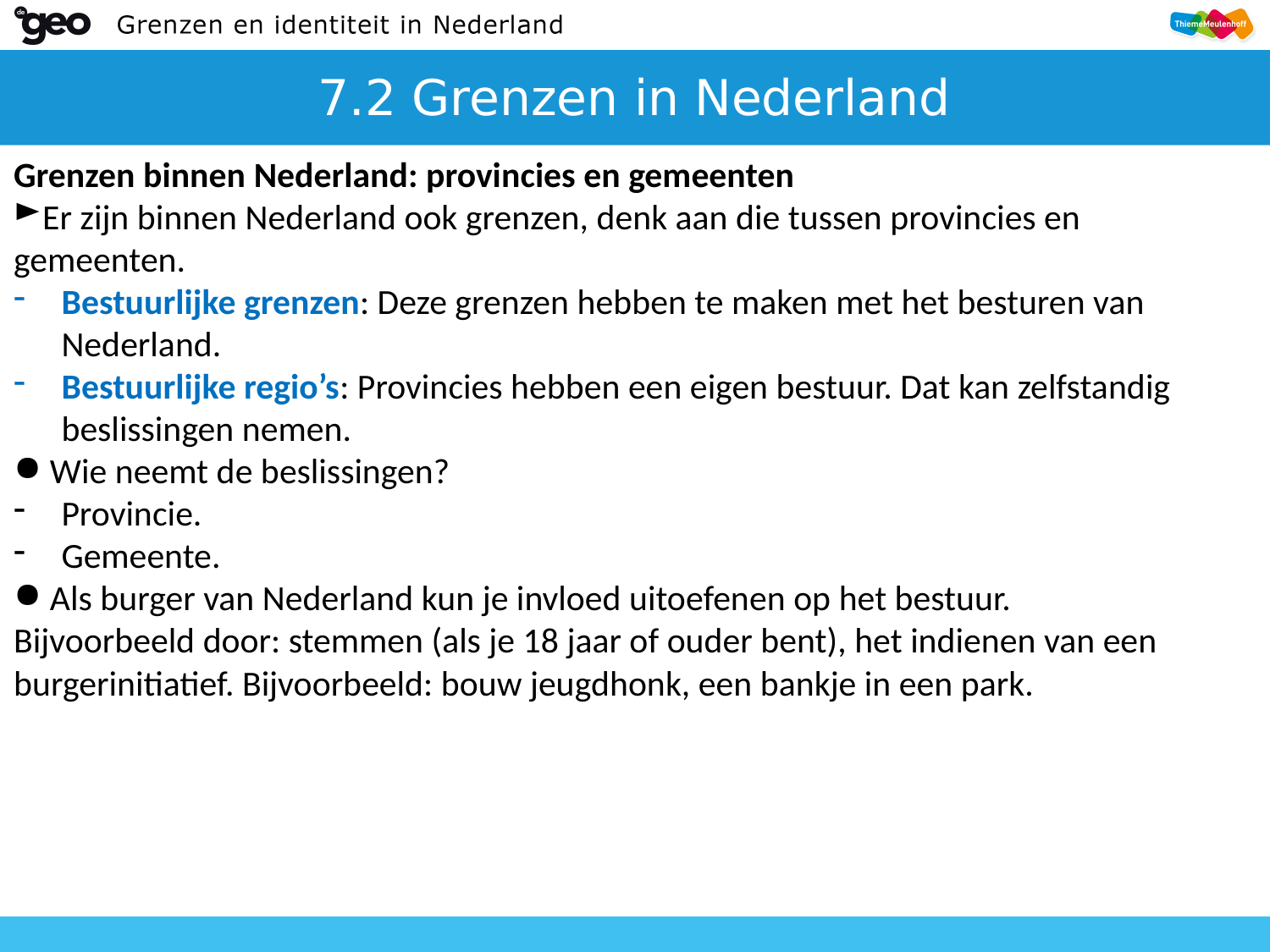

# 7.2 Grenzen in Nederland
Grenzen binnen Nederland: provincies en gemeenten
Er zijn binnen Nederland ook grenzen, denk aan die tussen provincies en gemeenten.
Bestuurlijke grenzen: Deze grenzen hebben te maken met het besturen van Nederland.
Bestuurlijke regio’s: Provincies hebben een eigen bestuur. Dat kan zelfstandig beslissingen nemen.
 Wie neemt de beslissingen?
Provincie.
Gemeente.
 Als burger van Nederland kun je invloed uitoefenen op het bestuur.
Bijvoorbeeld door: stemmen (als je 18 jaar of ouder bent), het indienen van een burgerinitiatief. Bijvoorbeeld: bouw jeugdhonk, een bankje in een park.